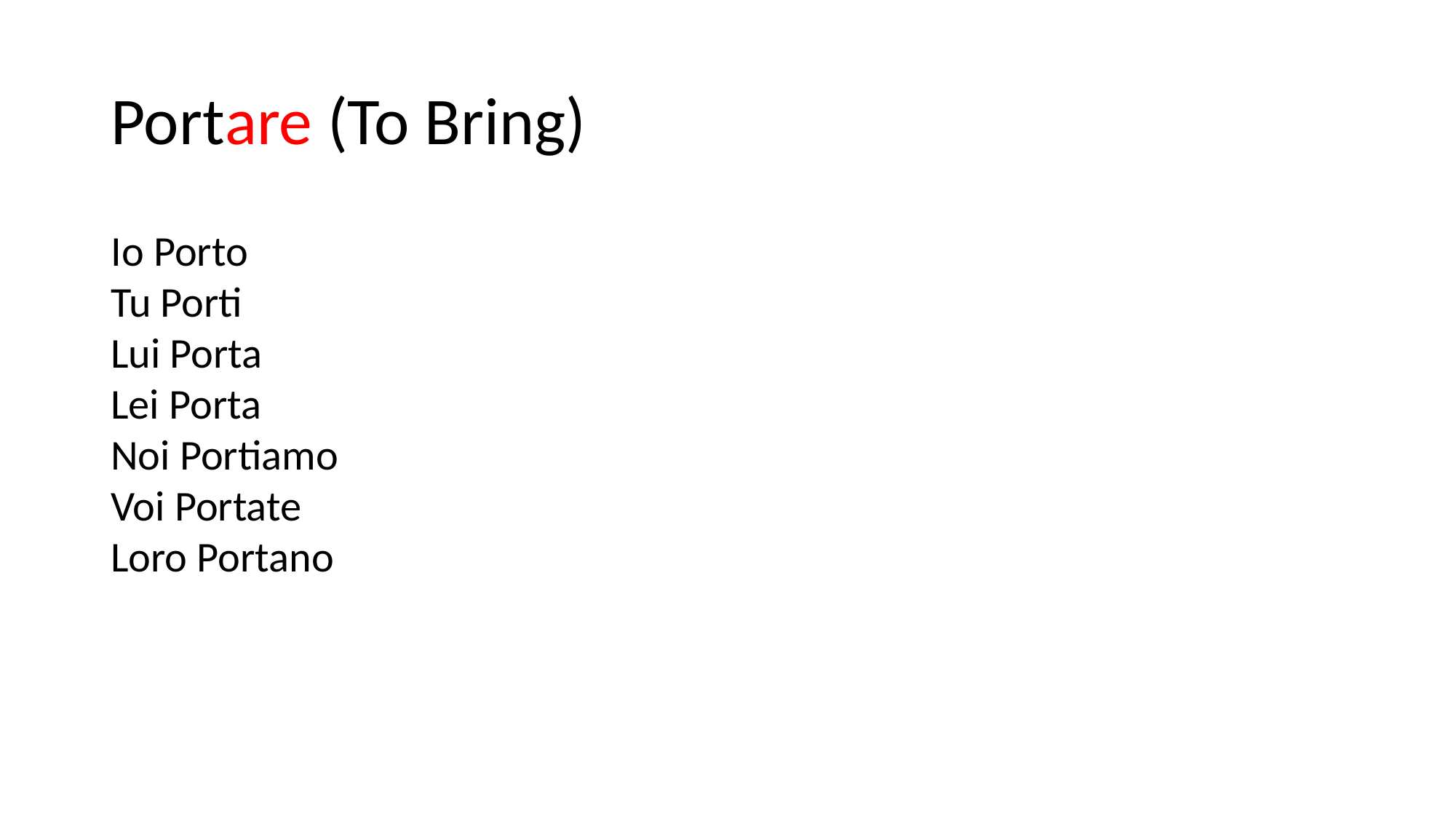

# Portare (To Bring)
Io Porto
Tu Porti
Lui Porta
Lei Porta
Noi Portiamo
Voi Portate
Loro Portano